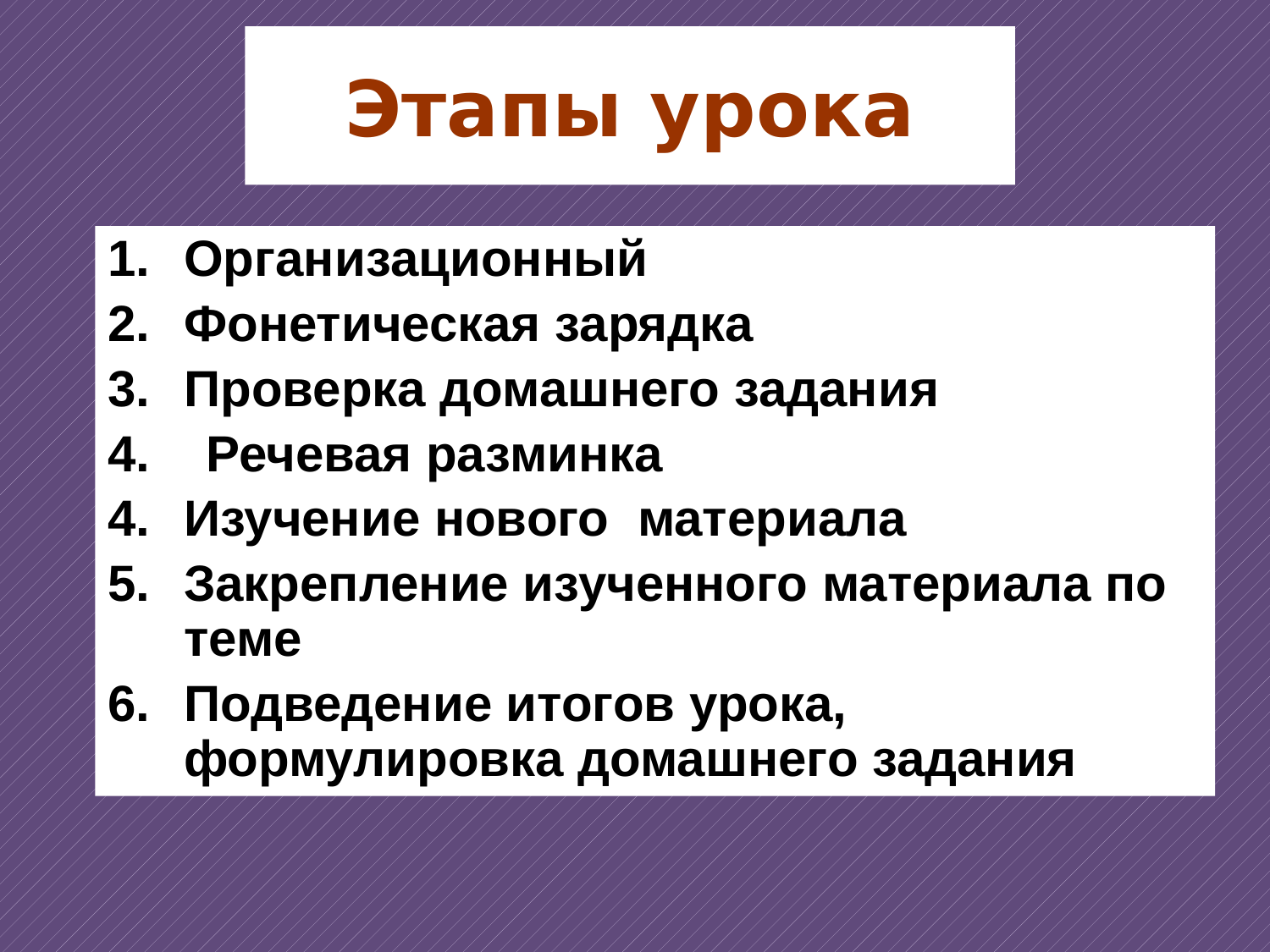

# Этапы урока
Организационный
Фонетическая зарядка
Проверка домашнего задания
4.    Речевая разминка
Изучение нового  материала
Закрепление изученного материала по теме
Подведение итогов урока, формулировка домашнего задания